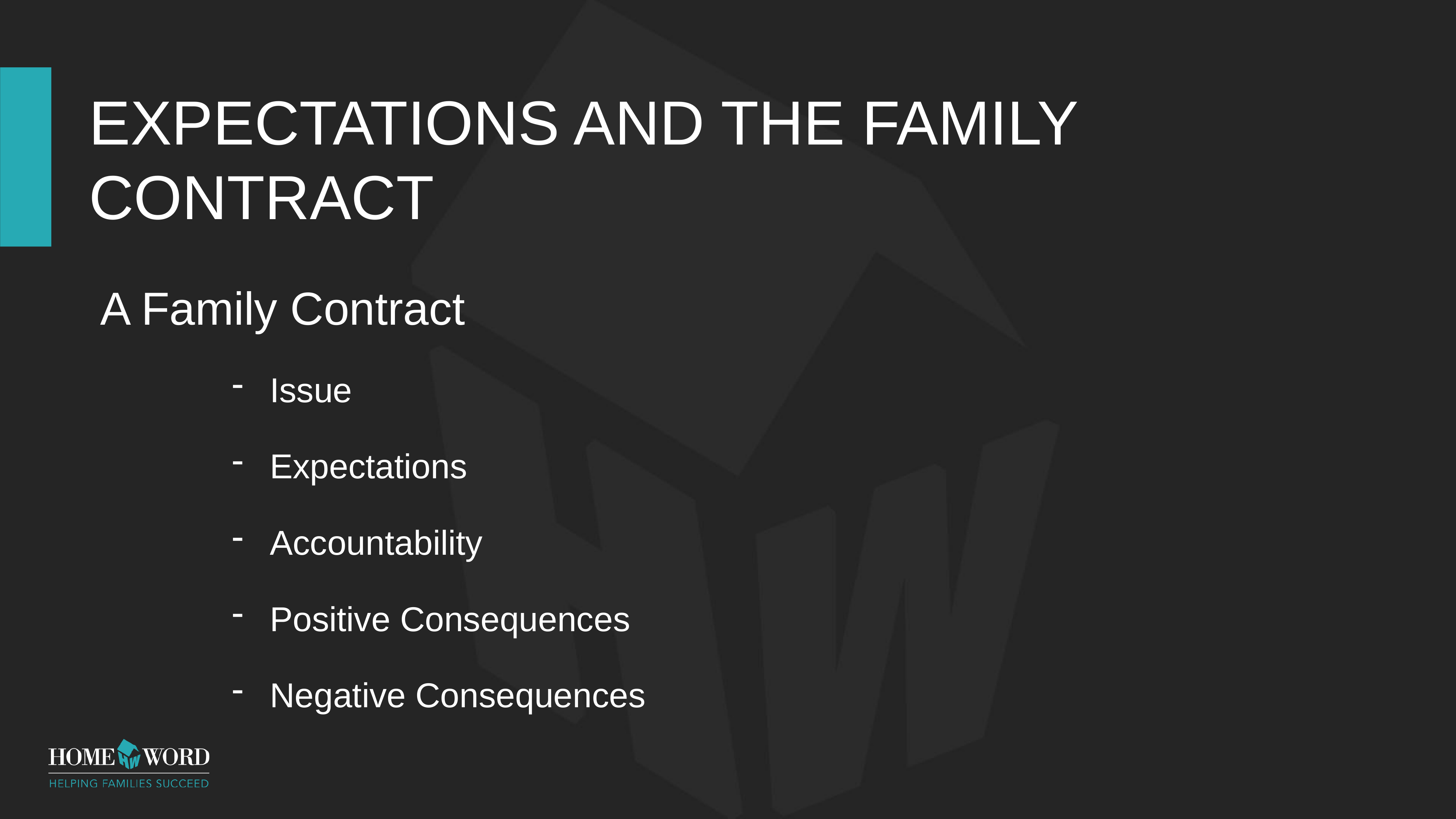

# Expectations and the Family Contract
A Family Contract
Issue
Expectations
Accountability
Positive Consequences
Negative Consequences